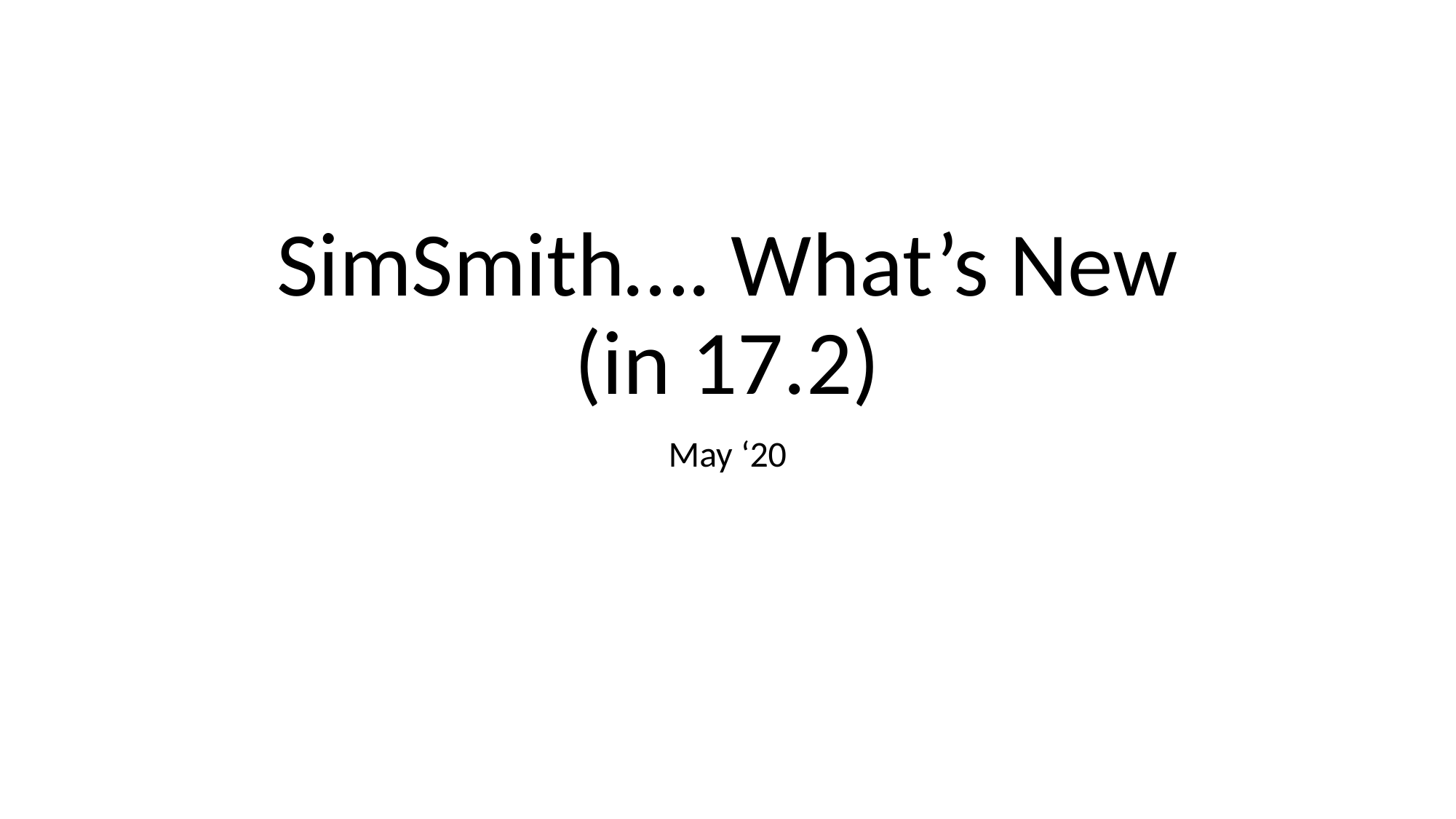

# SimSmith…. What’s New (in 17.2)
May ‘20